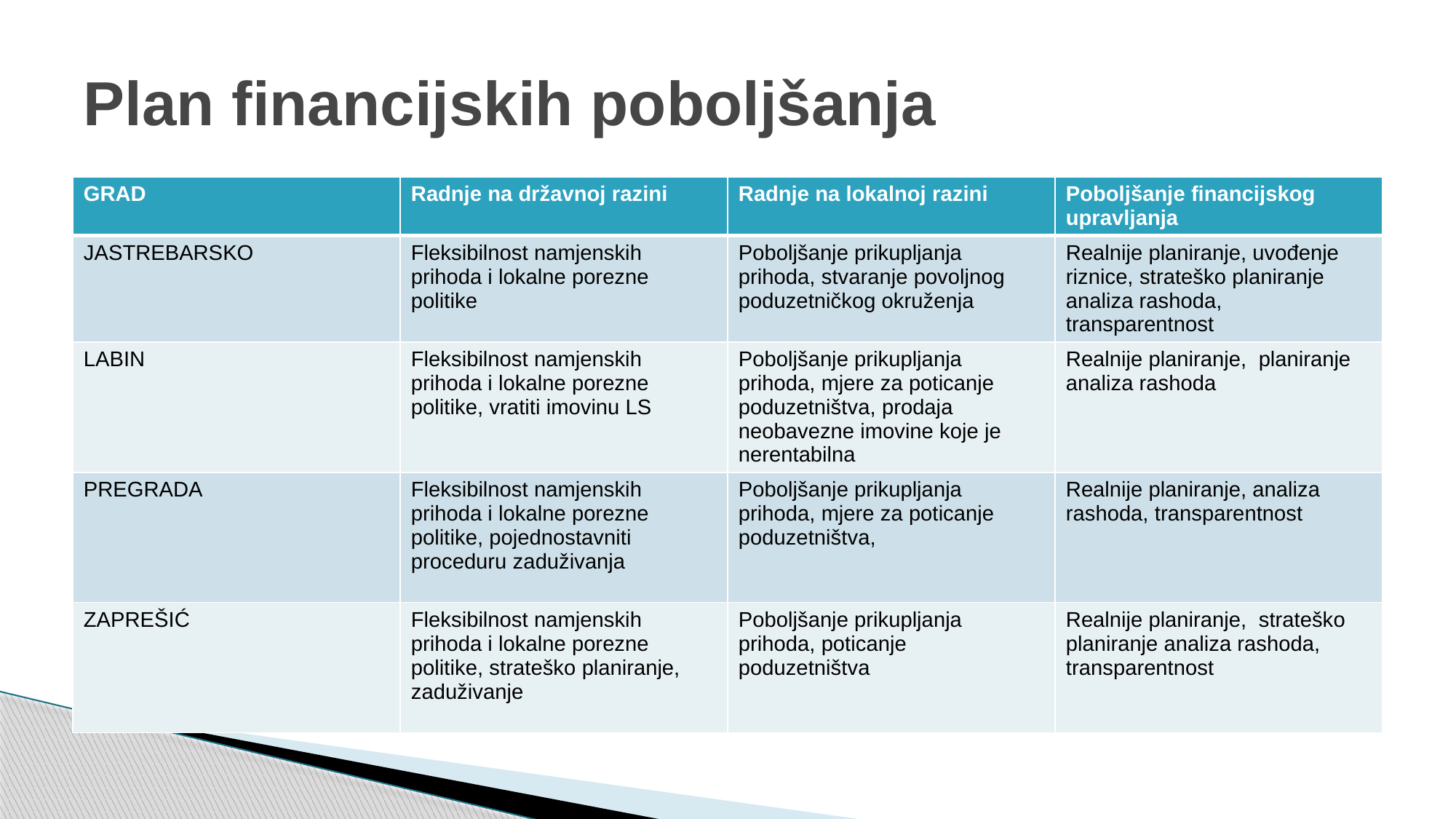

# Plan financijskih poboljšanja
| GRAD | Radnje na državnoj razini | Radnje na lokalnoj razini | Poboljšanje financijskog upravljanja |
| --- | --- | --- | --- |
| JASTREBARSKO | Fleksibilnost namjenskih prihoda i lokalne porezne politike | Poboljšanje prikupljanja prihoda, stvaranje povoljnog poduzetničkog okruženja | Realnije planiranje, uvođenje riznice, strateško planiranje analiza rashoda, transparentnost |
| LABIN | Fleksibilnost namjenskih prihoda i lokalne porezne politike, vratiti imovinu LS | Poboljšanje prikupljanja prihoda, mjere za poticanje poduzetništva, prodaja neobavezne imovine koje je nerentabilna | Realnije planiranje, planiranje analiza rashoda |
| PREGRADA | Fleksibilnost namjenskih prihoda i lokalne porezne politike, pojednostavniti proceduru zaduživanja | Poboljšanje prikupljanja prihoda, mjere za poticanje poduzetništva, | Realnije planiranje, analiza rashoda, transparentnost |
| ZAPREŠIĆ | Fleksibilnost namjenskih prihoda i lokalne porezne politike, strateško planiranje, zaduživanje | Poboljšanje prikupljanja prihoda, poticanje poduzetništva | Realnije planiranje, strateško planiranje analiza rashoda, transparentnost |